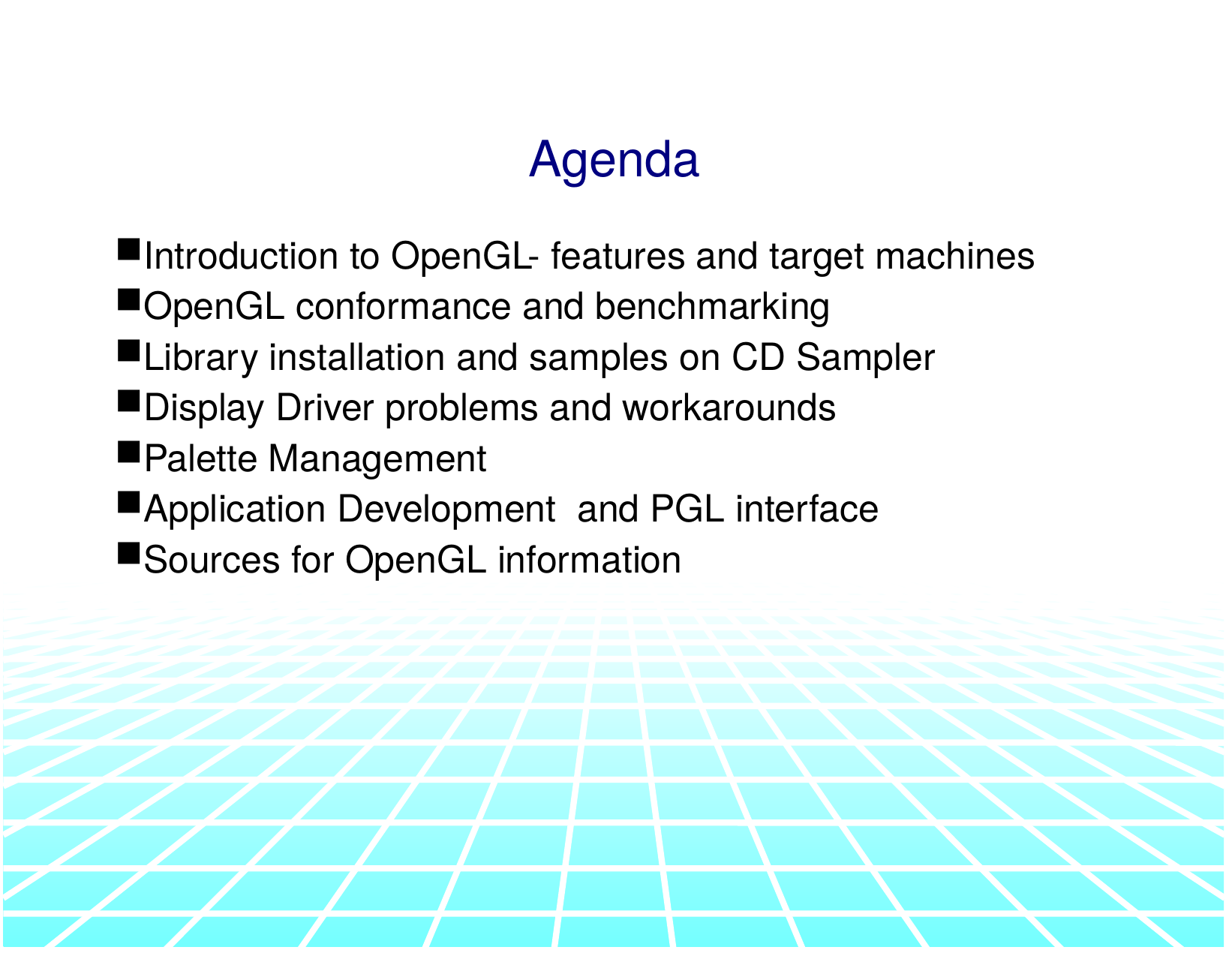

Agenda
Introduction to OpenGL- features and target machines
OpenGL conformance and benchmarking
Library installation and samples on CD Sampler
Display Driver problems and workarounds
Palette Management
Application Development  and PGL interface
Sources for OpenGL information